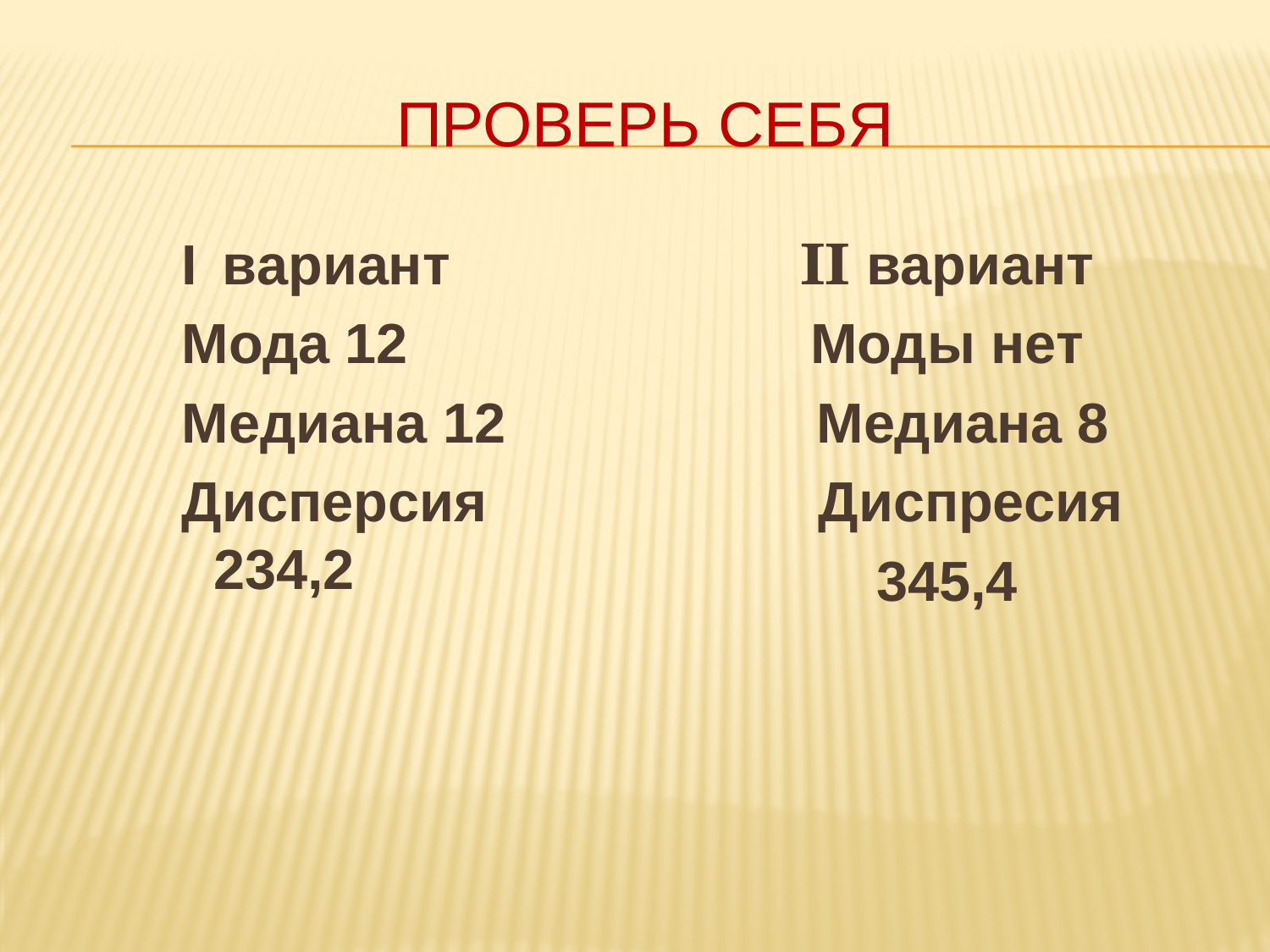

# Проверь себя
I вариант
Мода 12
Медиана 12
Дисперсия 234,2
II вариант
Моды нет
  Медиана 8
   Диспресия
345,4